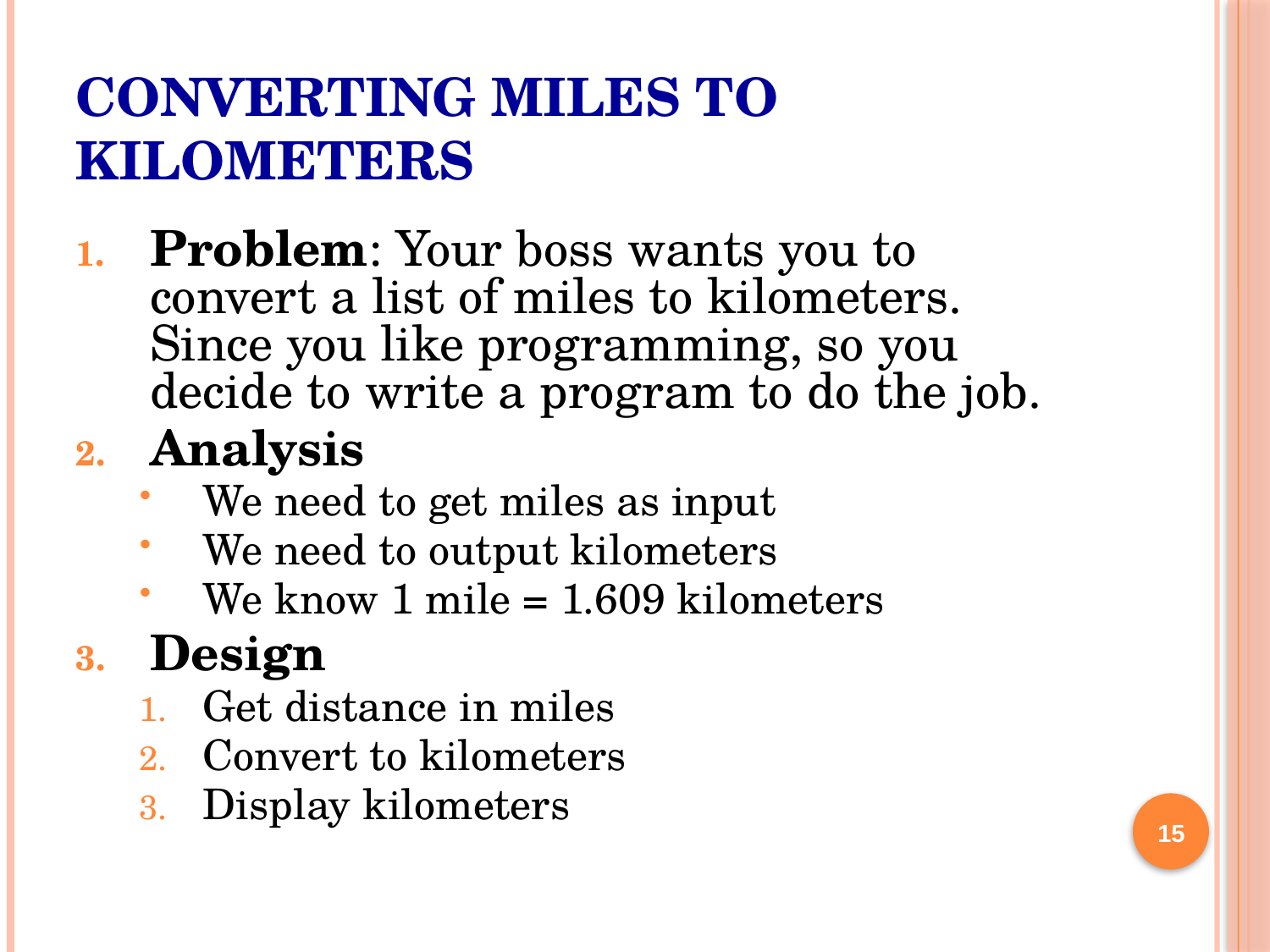

# Converting Miles to Kilometers
Problem: Your boss wants you to convert a list of miles to kilometers.  Since you like programming, so you decide to write a program to do the job.
Analysis
We need to get miles as input
We need to output kilometers
We know 1 mile = 1.609 kilometers
Design
Get distance in miles
Convert to kilometers
Display kilometers
15